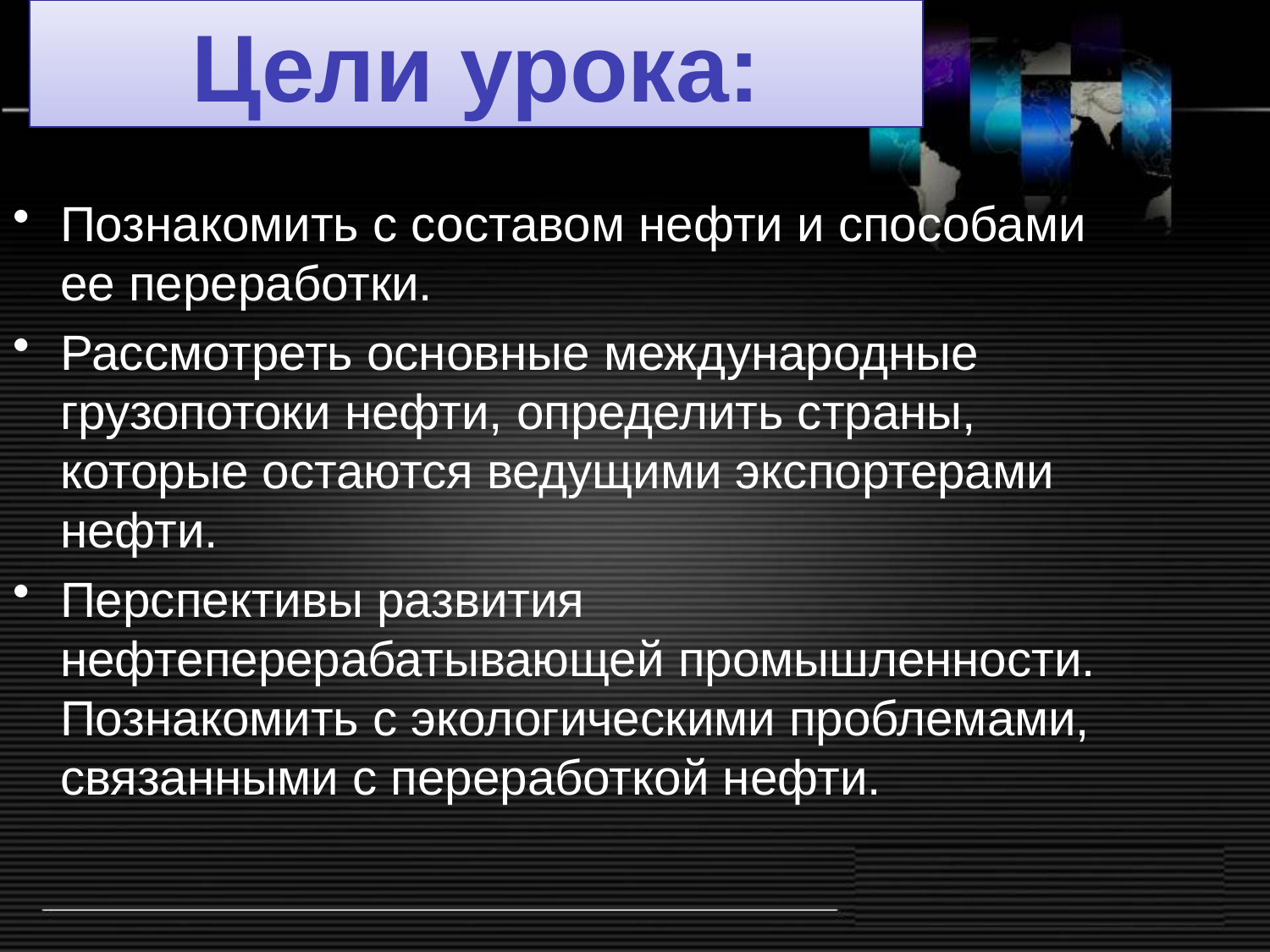

Цели урока:
Познакомить с составом нефти и способами ее переработки.
Рассмотреть основные международные грузопотоки нефти, определить страны, которые остаются ведущими экспортерами нефти.
Перспективы развития нефтеперерабатывающей промышленности. Познакомить с экологическими проблемами, связанными с переработкой нефти.